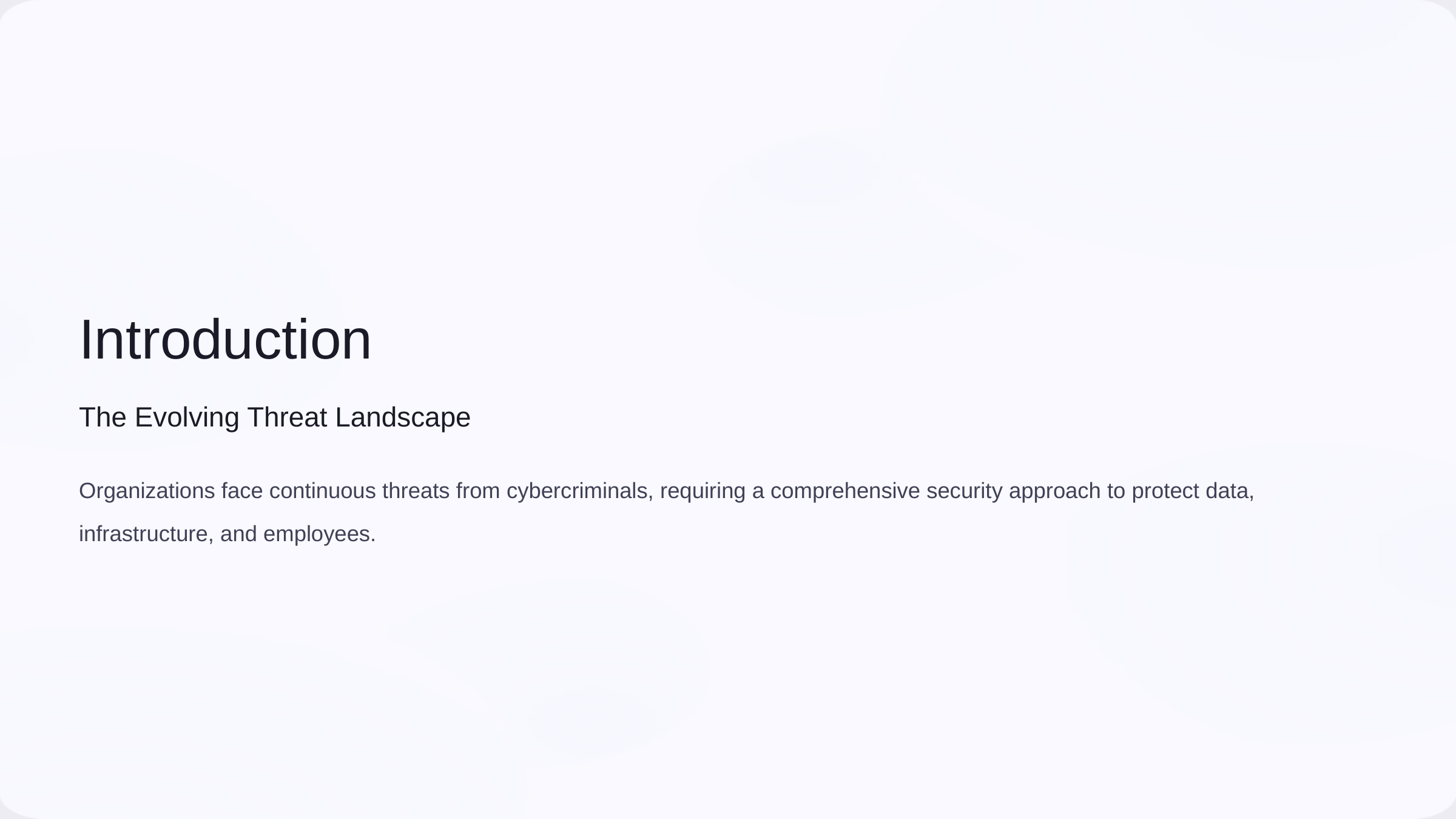

Introduction
The Evolving Threat Landscape
Organizations face continuous threats from cybercriminals, requiring a comprehensive security approach to protect data, infrastructure, and employees.